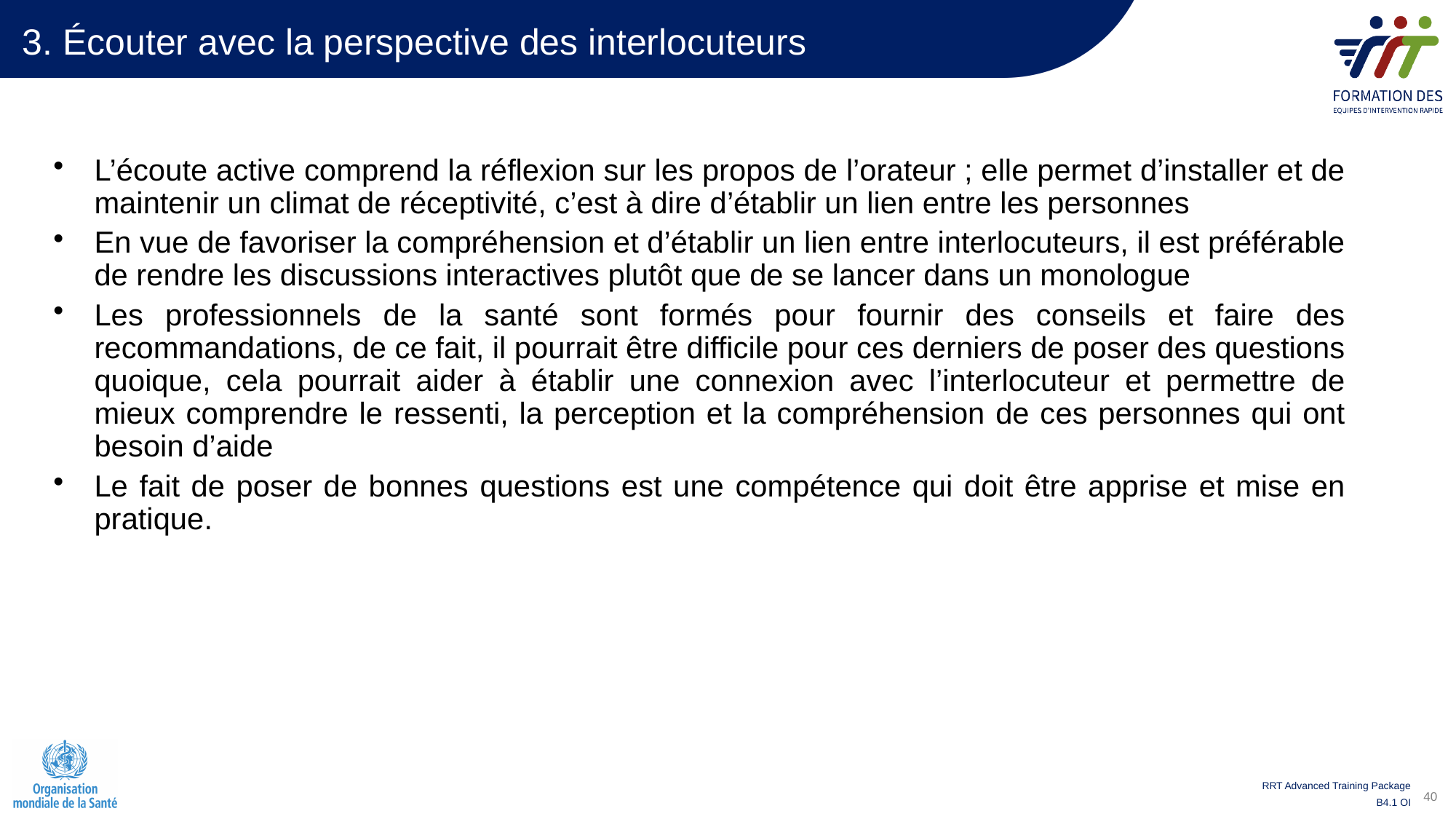

3. Écouter avec la perspective des interlocuteurs
L’écoute active comprend la réflexion sur les propos de l’orateur ; elle permet d’installer et de maintenir un climat de réceptivité, c’est à dire d’établir un lien entre les personnes
En vue de favoriser la compréhension et d’établir un lien entre interlocuteurs, il est préférable de rendre les discussions interactives plutôt que de se lancer dans un monologue
Les professionnels de la santé sont formés pour fournir des conseils et faire des recommandations, de ce fait, il pourrait être difficile pour ces derniers de poser des questions quoique, cela pourrait aider à établir une connexion avec l’interlocuteur et permettre de mieux comprendre le ressenti, la perception et la compréhension de ces personnes qui ont besoin d’aide
Le fait de poser de bonnes questions est une compétence qui doit être apprise et mise en pratique.